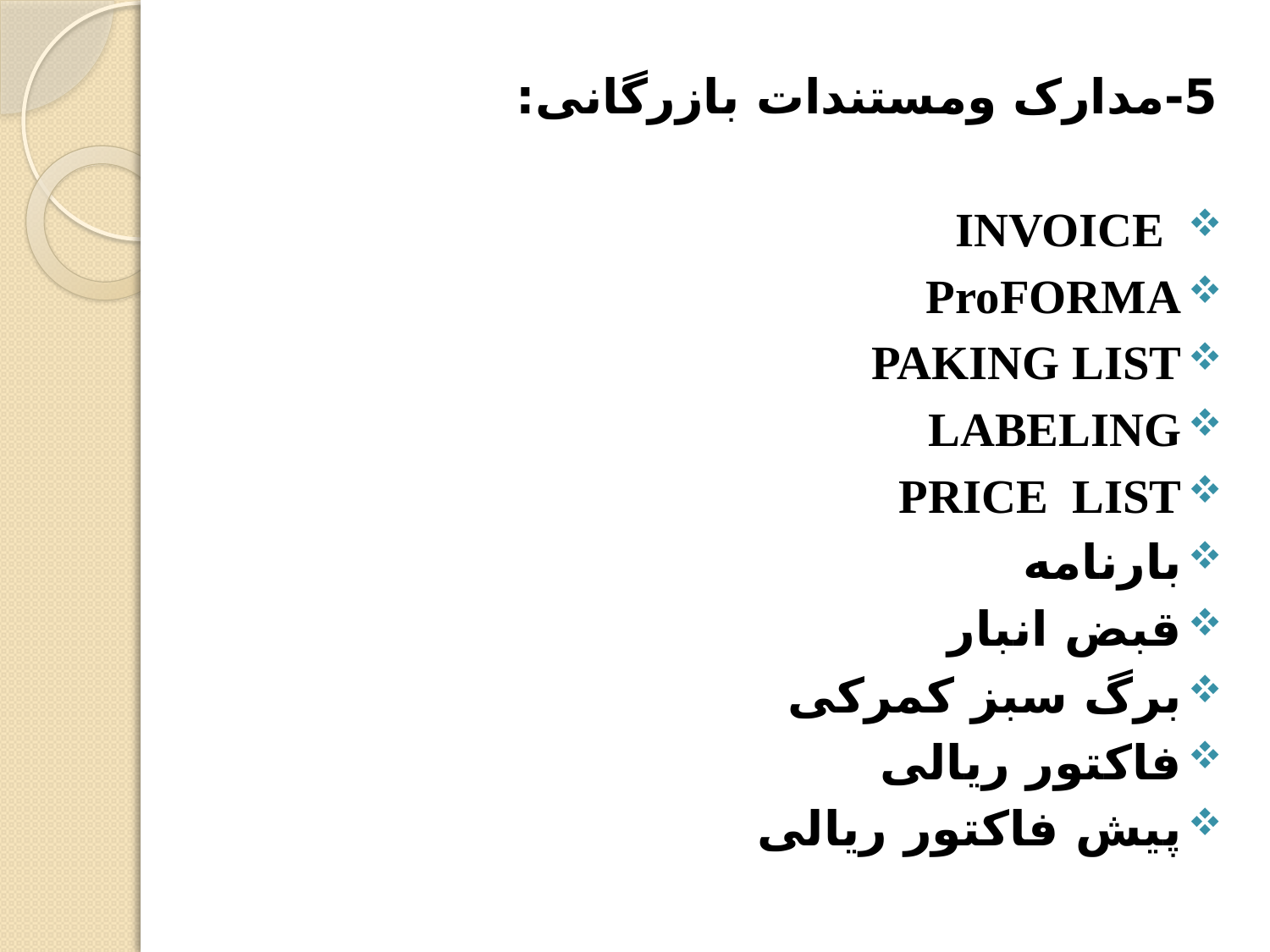

5-مدارک ومستندات بازرگانی:

 INVOICE
ProFORMA
PAKING LIST
LABELING
PRICE  LIST
بارنامه
قبض انبار
برگ سبز کمرکی
فاکتور ریالی
پیش فاکتور ریالی